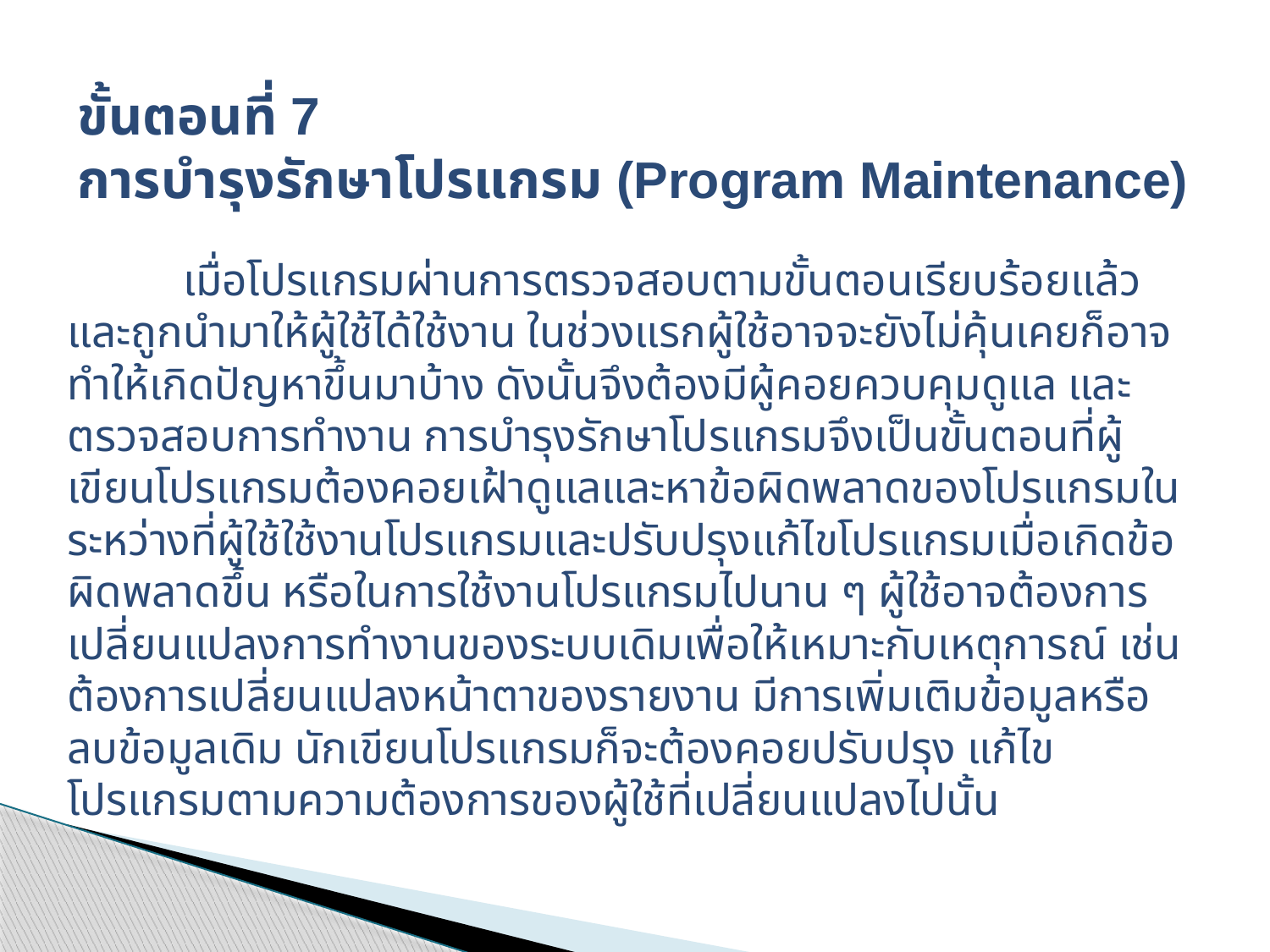

# ขั้นตอนที่ 7 การบำรุงรักษาโปรแกรม (Program Maintenance)
	เมื่อโปรแกรมผ่านการตรวจสอบตามขั้นตอนเรียบร้อยแล้ว และถูกนำมาให้ผู้ใช้ได้ใช้งาน ในช่วงแรกผู้ใช้อาจจะยังไม่คุ้นเคยก็อาจทำให้เกิดปัญหาขึ้นมาบ้าง ดังนั้นจึงต้องมีผู้คอยควบคุมดูแล และตรวจสอบการทำงาน การบำรุงรักษาโปรแกรมจึงเป็นขั้นตอนที่ผู้เขียนโปรแกรมต้องคอยเฝ้าดูแลและหาข้อผิดพลาดของโปรแกรมในระหว่างที่ผู้ใช้ใช้งานโปรแกรมและปรับปรุงแก้ไขโปรแกรมเมื่อเกิดข้อผิดพลาดขึ้น หรือในการใช้งานโปรแกรมไปนาน ๆ ผู้ใช้อาจต้องการเปลี่ยนแปลงการทำงานของระบบเดิมเพื่อให้เหมาะกับเหตุการณ์ เช่น ต้องการเปลี่ยนแปลงหน้าตาของรายงาน มีการเพิ่มเติมข้อมูลหรือลบข้อมูลเดิม นักเขียนโปรแกรมก็จะต้องคอยปรับปรุง แก้ไขโปรแกรมตามความต้องการของผู้ใช้ที่เปลี่ยนแปลงไปนั้น